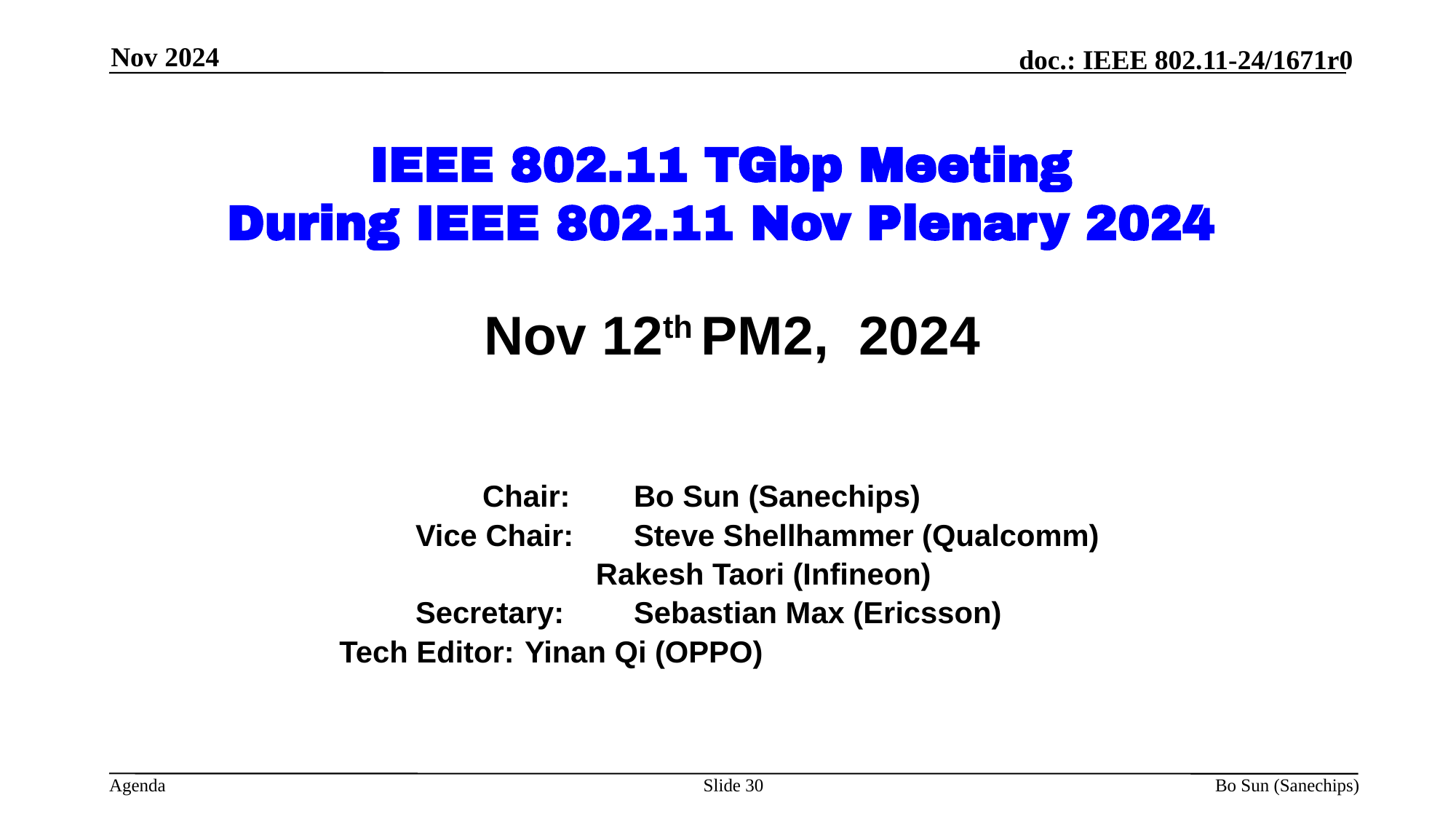

Nov 2024
IEEE 802.11 TGbp Meeting
During IEEE 802.11 Nov Plenary 2024

Nov 12th PM2,  2024

		   	        Chair:	Bo Sun (Sanechips)
			Vice Chair:	Steve Shellhammer (Qualcomm)
  Rakesh Taori (Infineon)
	    		Secretary: 	Sebastian Max (Ericsson)
	                 Tech Editor:	Yinan Qi (OPPO)
Slide 30
Bo Sun (Sanechips)